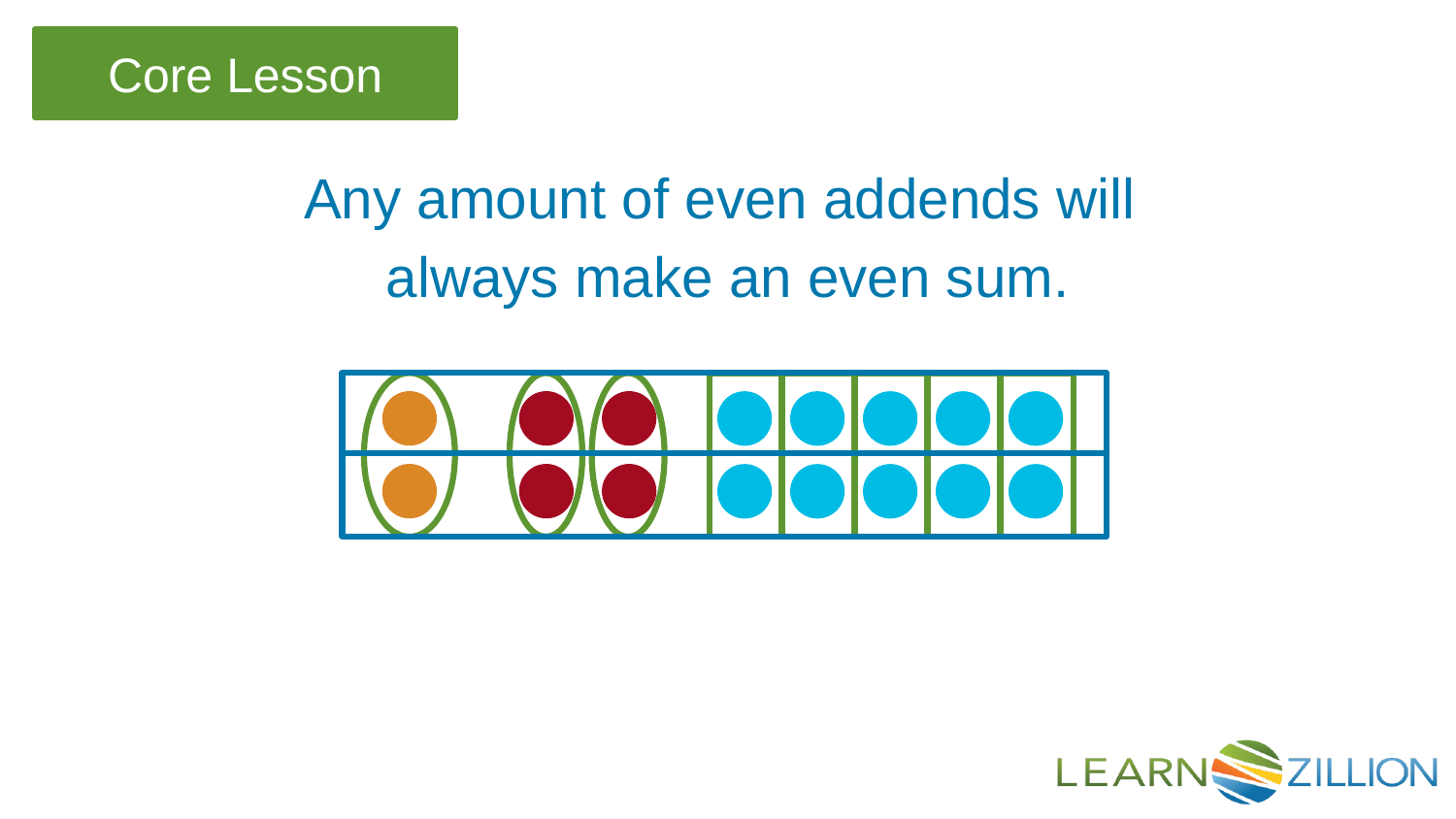

Any amount of even addends will
always make an even sum.